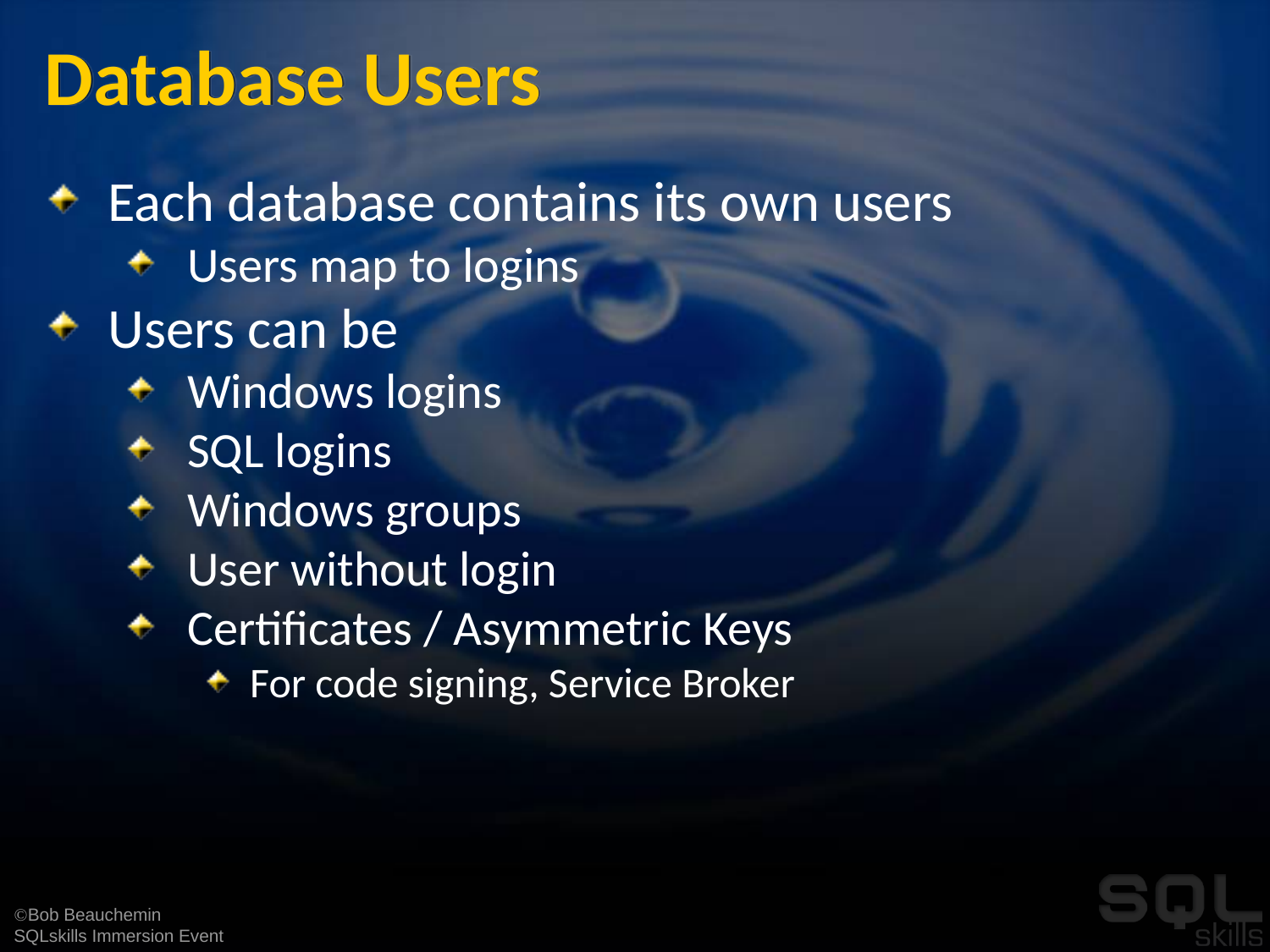

# Database Users
Each database contains its own users
Users map to logins
Users can be
Windows logins
SQL logins
Windows groups
User without login
Certificates / Asymmetric Keys
For code signing, Service Broker